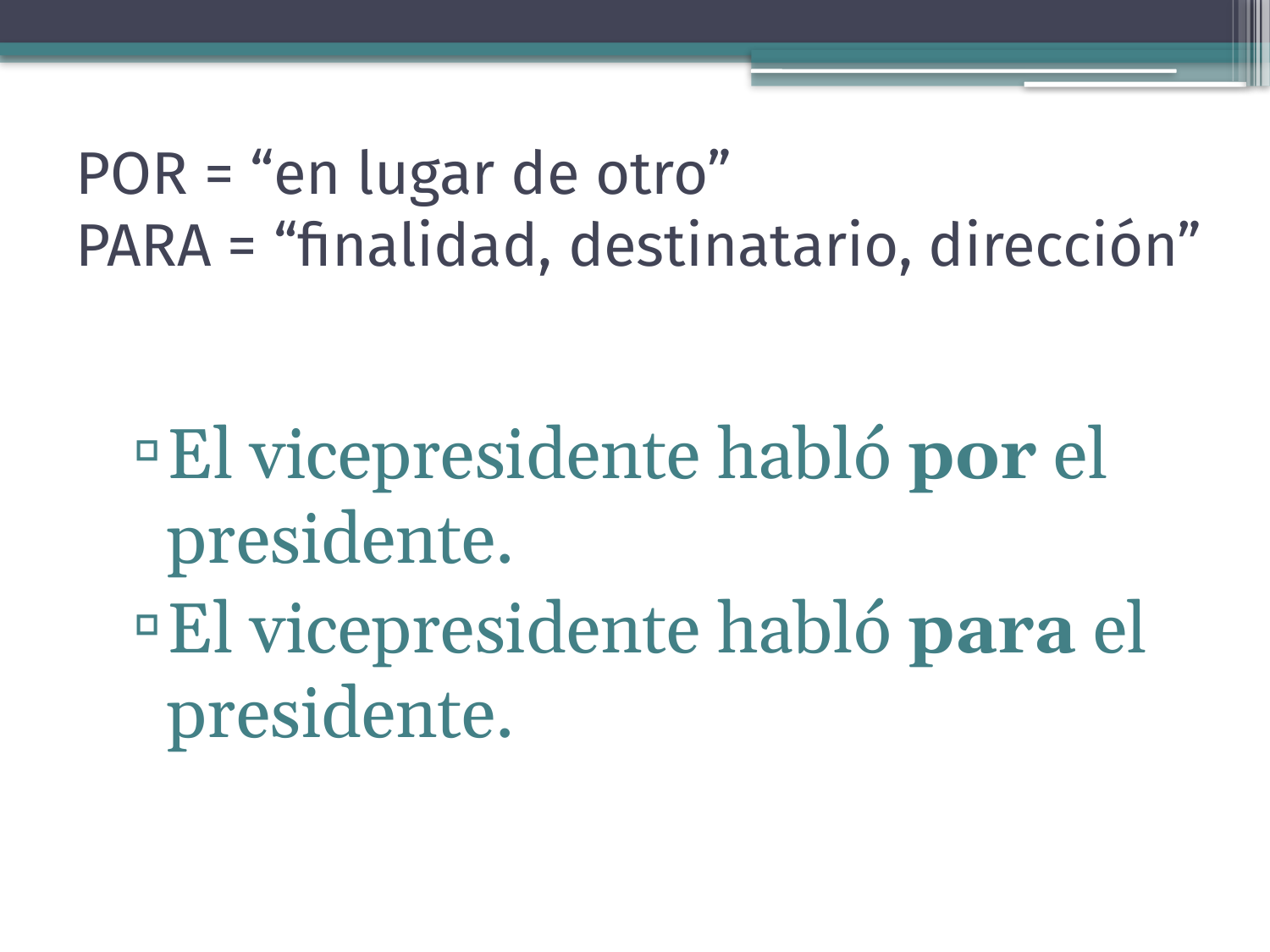

# POR = “en lugar de otro” PARA = “finalidad, destinatario, dirección”

El vicepresidente habló por el presidente.
El vicepresidente habló para el presidente.